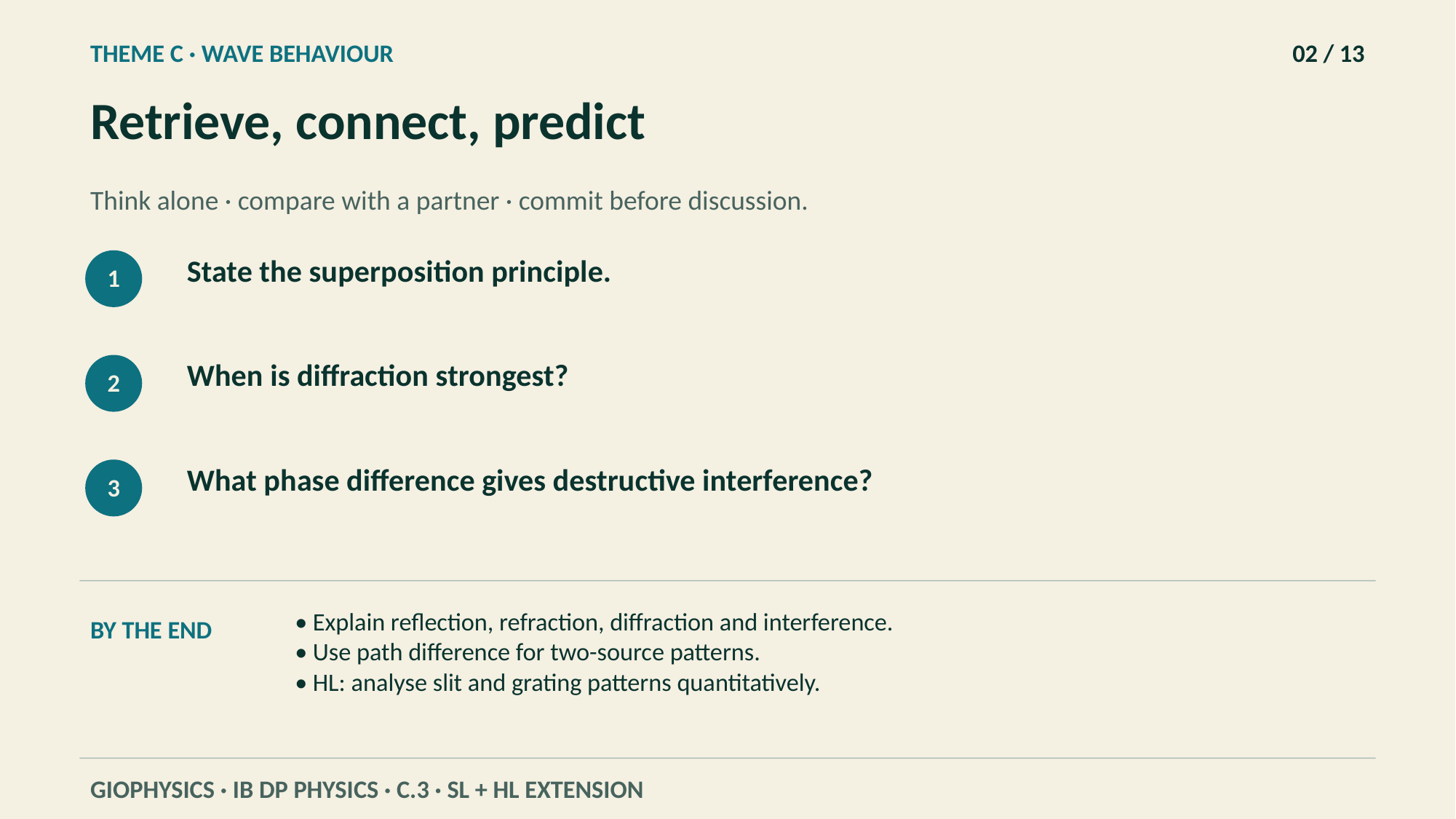

THEME C · WAVE BEHAVIOUR
02 / 13
Retrieve, connect, predict
Think alone · compare with a partner · commit before discussion.
State the superposition principle.

1
When is diffraction strongest?

2
What phase difference gives destructive interference?

3

• Explain reflection, refraction, diffraction and interference.
• Use path difference for two-source patterns.
• HL: analyse slit and grating patterns quantitatively.
BY THE END

GIOPHYSICS · IB DP PHYSICS · C.3 · SL + HL EXTENSION